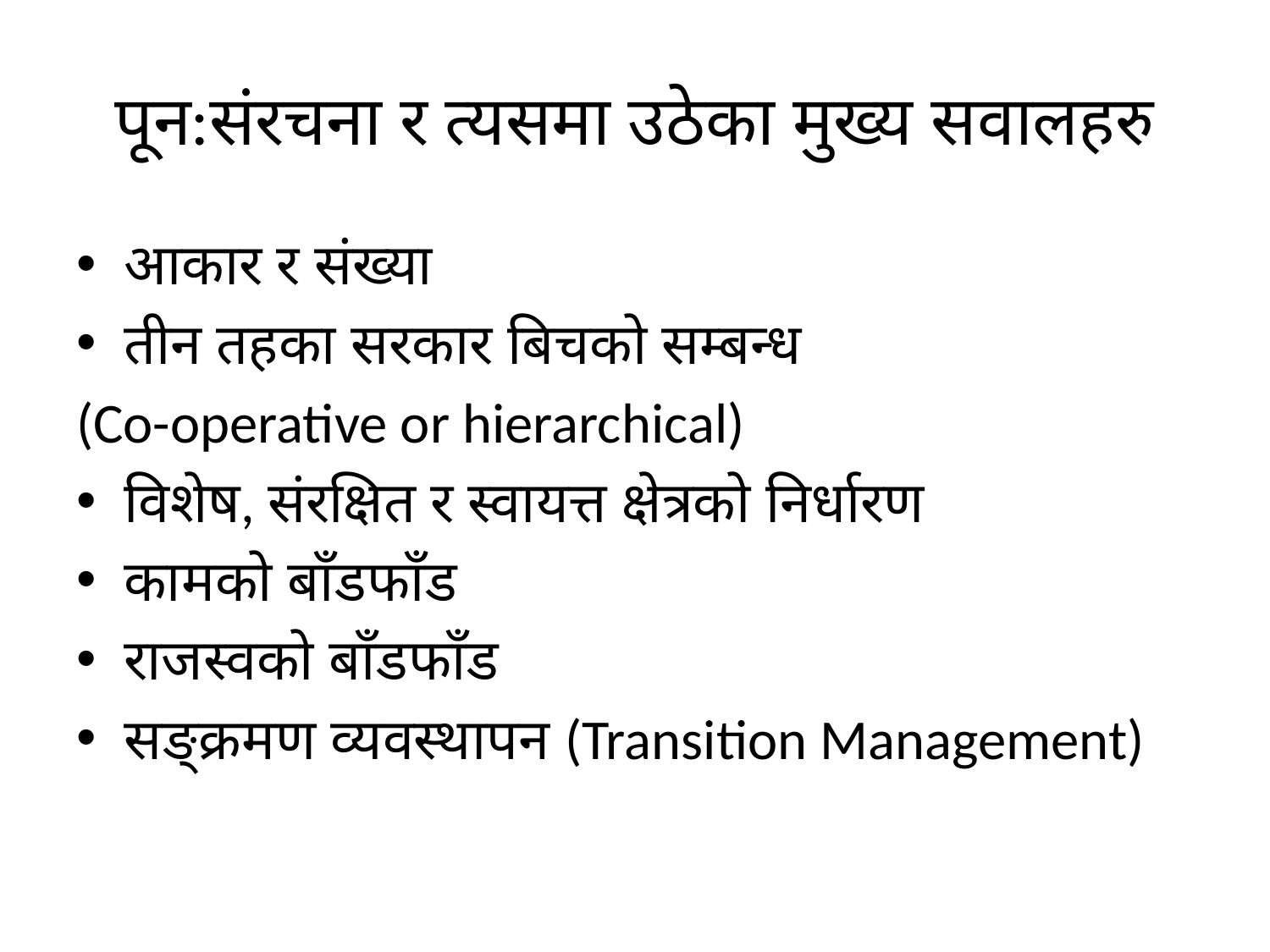

# पून:संरचना र त्यसमा उठेका मुख्य सवालहरु
आकार र संख्या
तीन तहका सरकार बिचको सम्बन्ध
(Co-operative or hierarchical)
विशेष, संरक्षित र स्वायत्त क्षेत्रको निर्धारण
कामको बाँडफाँड
राजस्वको बाँडफाँड
सङ्क्रमण व्यवस्थापन (Transition Management)